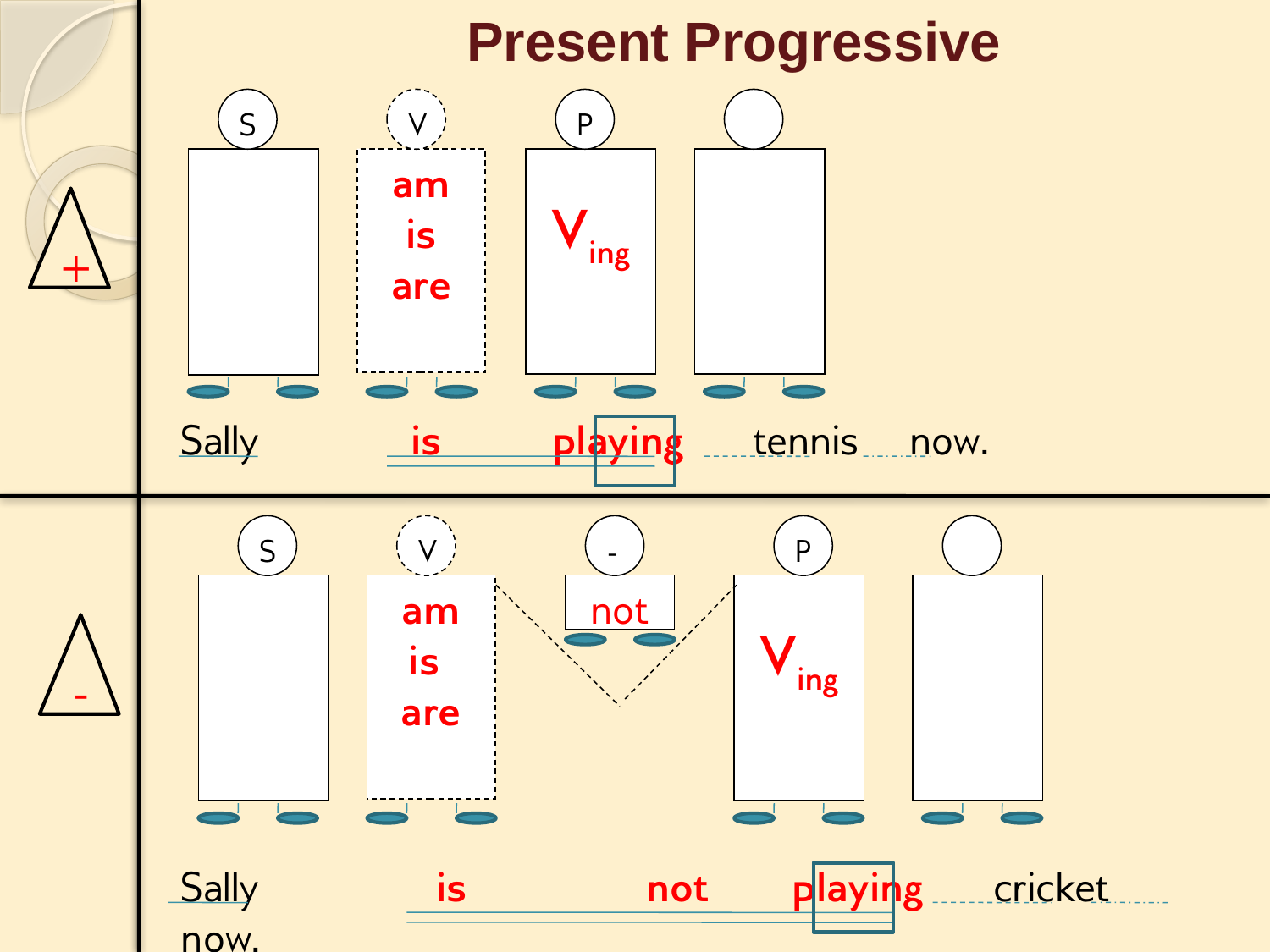

# Present Progressive
S
V
P

am
is
are

Ving

+

Sally            is        playing     tennis    now.

S
V
-
P

am
is
are
 not

Ving

-

Sally              is             not      playing     cricket    now.